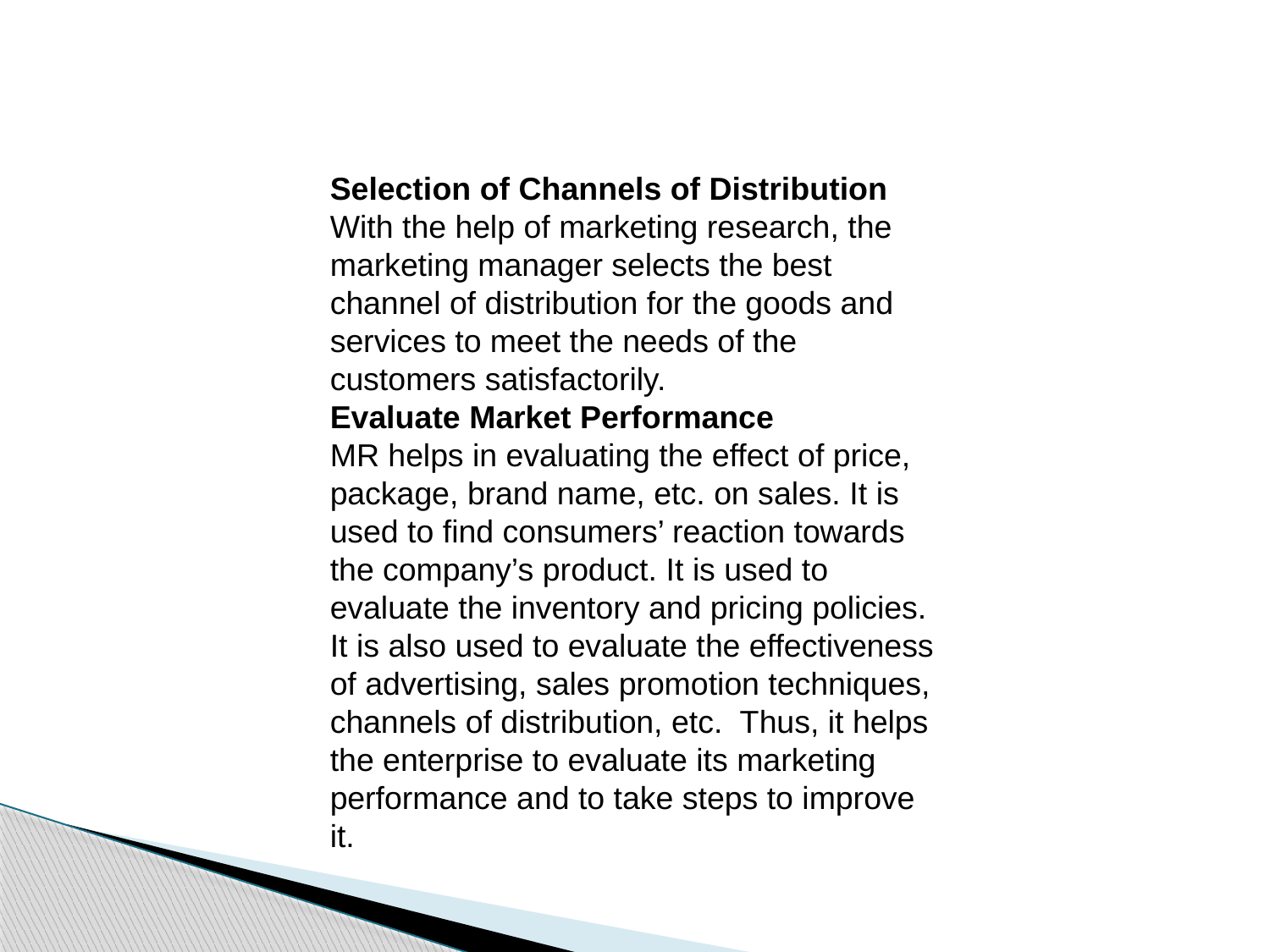

Selection of Channels of Distribution
With the help of marketing research, the marketing manager selects the best channel of distribution for the goods and services to meet the needs of the customers satisfactorily.
Evaluate Market Performance
MR helps in evaluating the effect of price, package, brand name, etc. on sales. It is used to find consumers’ reaction towards the company’s product. It is used to evaluate the inventory and pricing policies. It is also used to evaluate the effectiveness of advertising, sales promotion techniques, channels of distribution, etc.  Thus, it helps the enterprise to evaluate its marketing performance and to take steps to improve it.